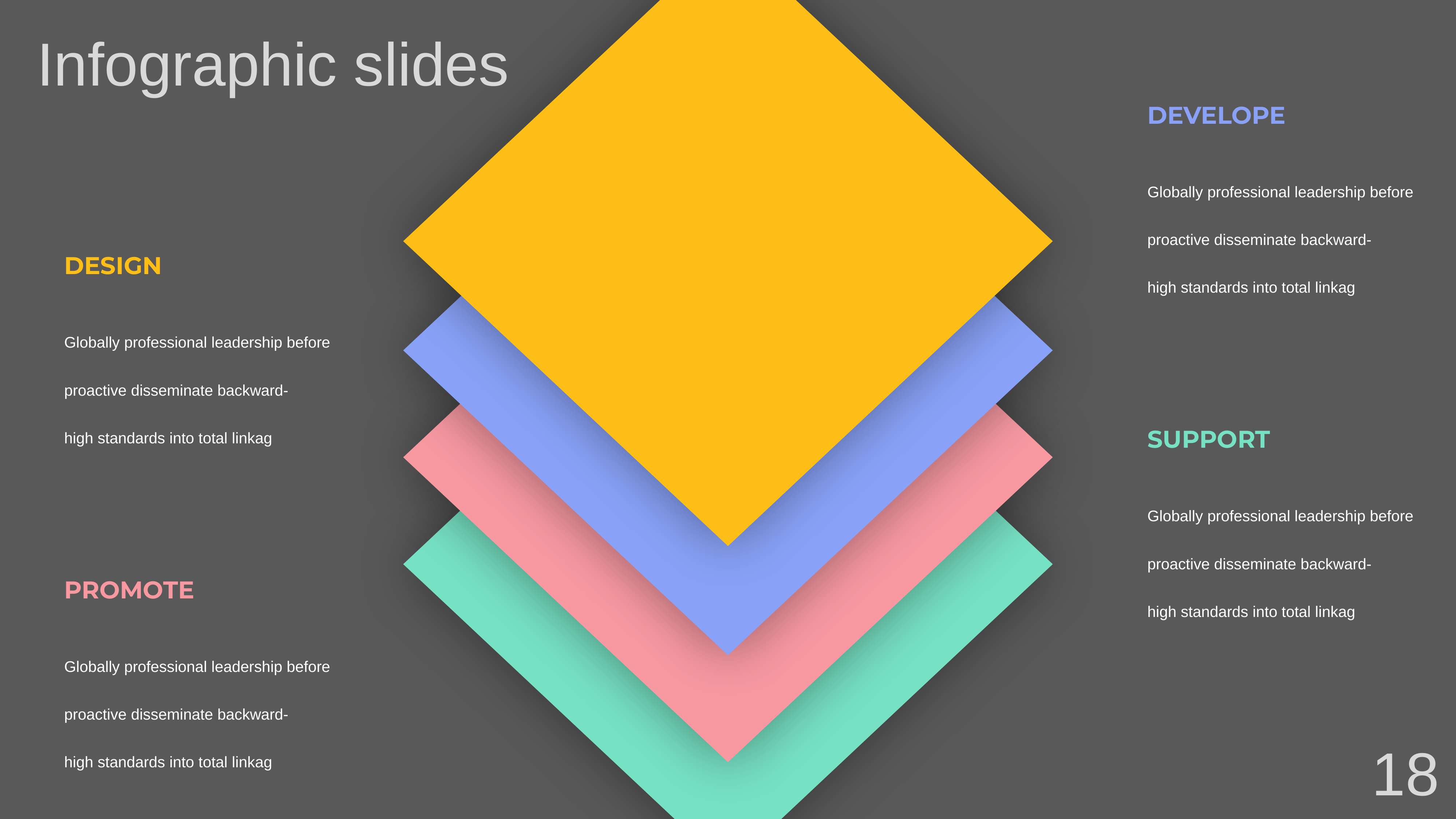

Infographic slides
DEVELOPE
Globally professional leadership before proactive disseminate backward-
high standards into total linkag
DESIGN
Globally professional leadership before proactive disseminate backward-
high standards into total linkag
SUPPORT
Globally professional leadership before proactive disseminate backward-
high standards into total linkag
PROMOTE
Globally professional leadership before proactive disseminate backward-
high standards into total linkag
18.